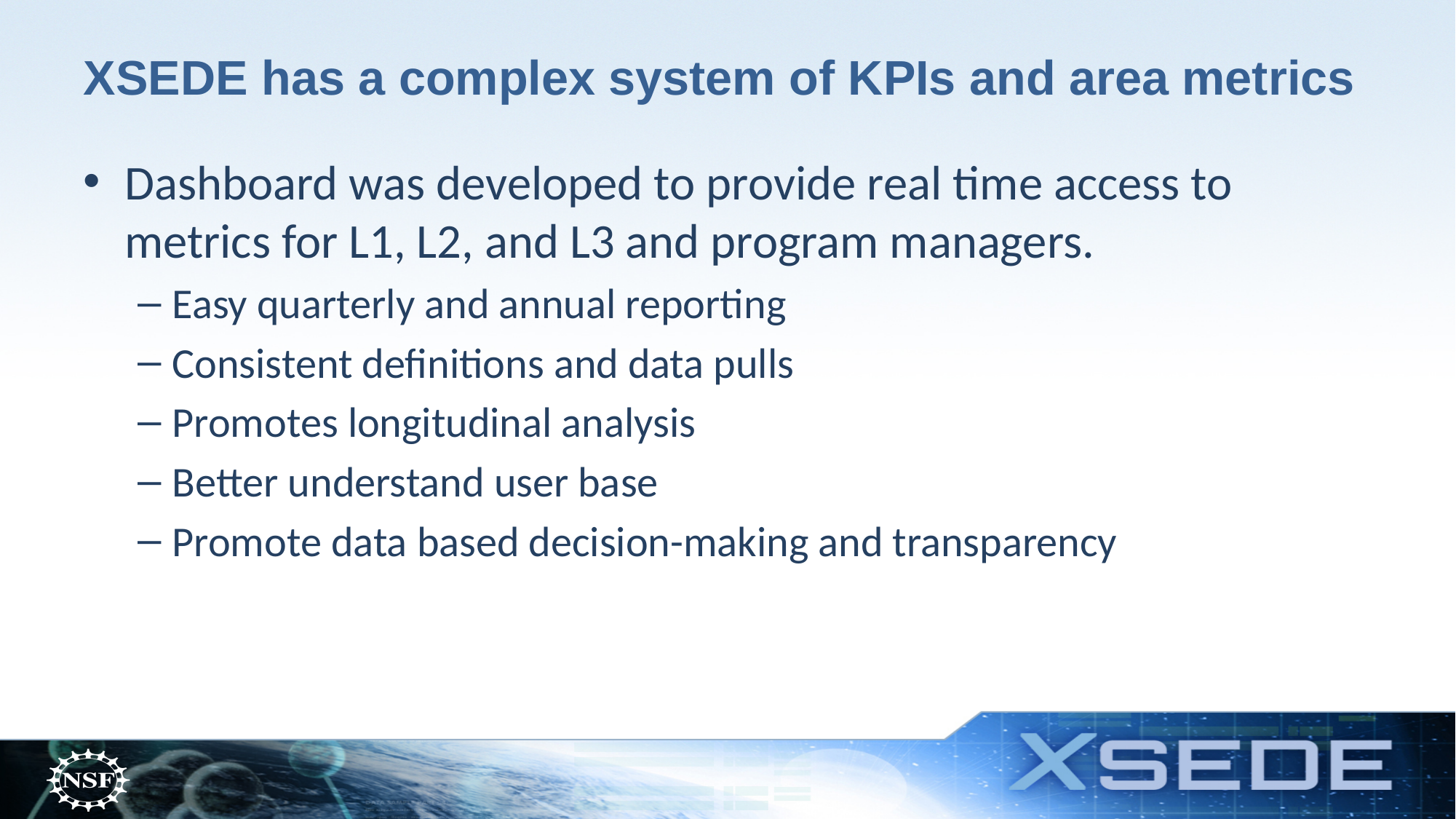

# XSEDE has a complex system of KPIs and area metrics
Dashboard was developed to provide real time access to metrics for L1, L2, and L3 and program managers.
Easy quarterly and annual reporting
Consistent definitions and data pulls
Promotes longitudinal analysis
Better understand user base
Promote data based decision-making and transparency